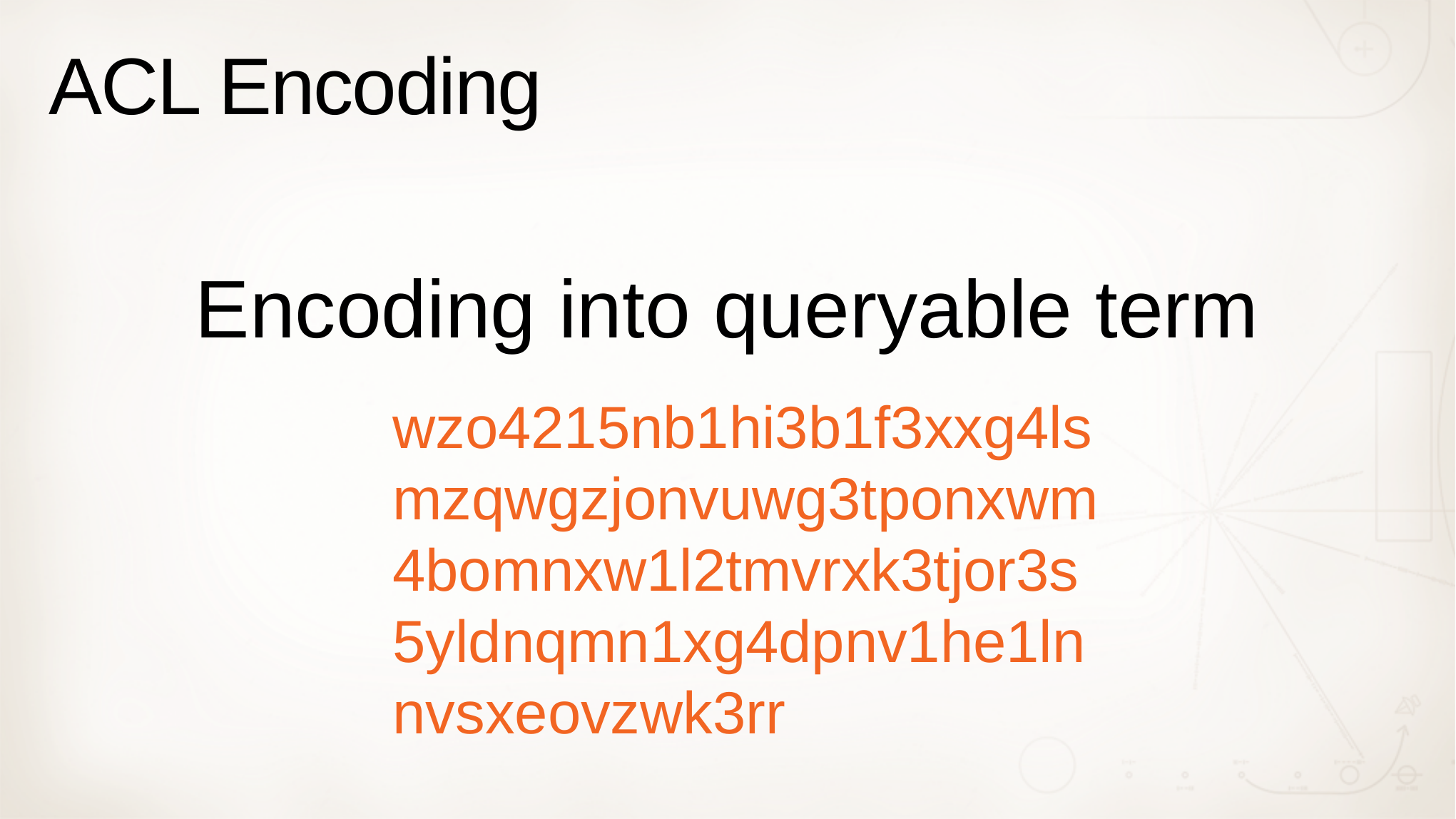

# ACL Encoding

Encoding into queryable term
wzo4215nb1hi3b1f3xxg4lsmzqwgzjonvuwg3tponxwm4bomnxw1l2tmvrxk3tjor3s5yldnqmn1xg4dpnv1he1lnnvsxeovzwk3rr